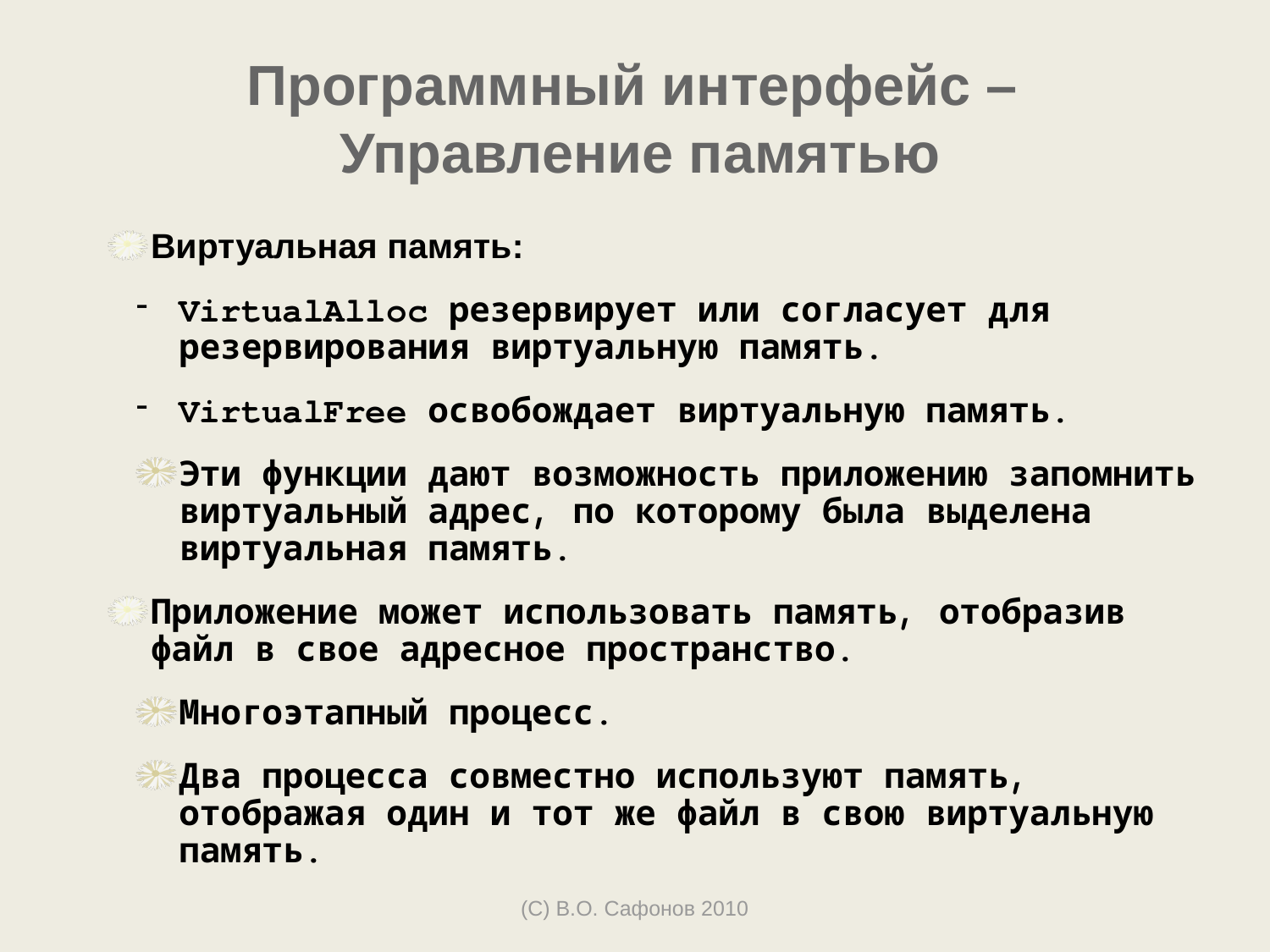

# Программный интерфейс – Управление памятью
Виртуальная память:
VirtualAlloc резервирует или согласует для резервирования виртуальную память.
VirtualFree освобождает виртуальную память.
Эти функции дают возможность приложению запомнить виртуальный адрес, по которому была выделена виртуальная память.
Приложение может использовать память, отобразив файл в свое адресное пространство.
Многоэтапный процесс.
Два процесса совместно используют память, отображая один и тот же файл в свою виртуальную память.
(С) В.О. Сафонов 2010